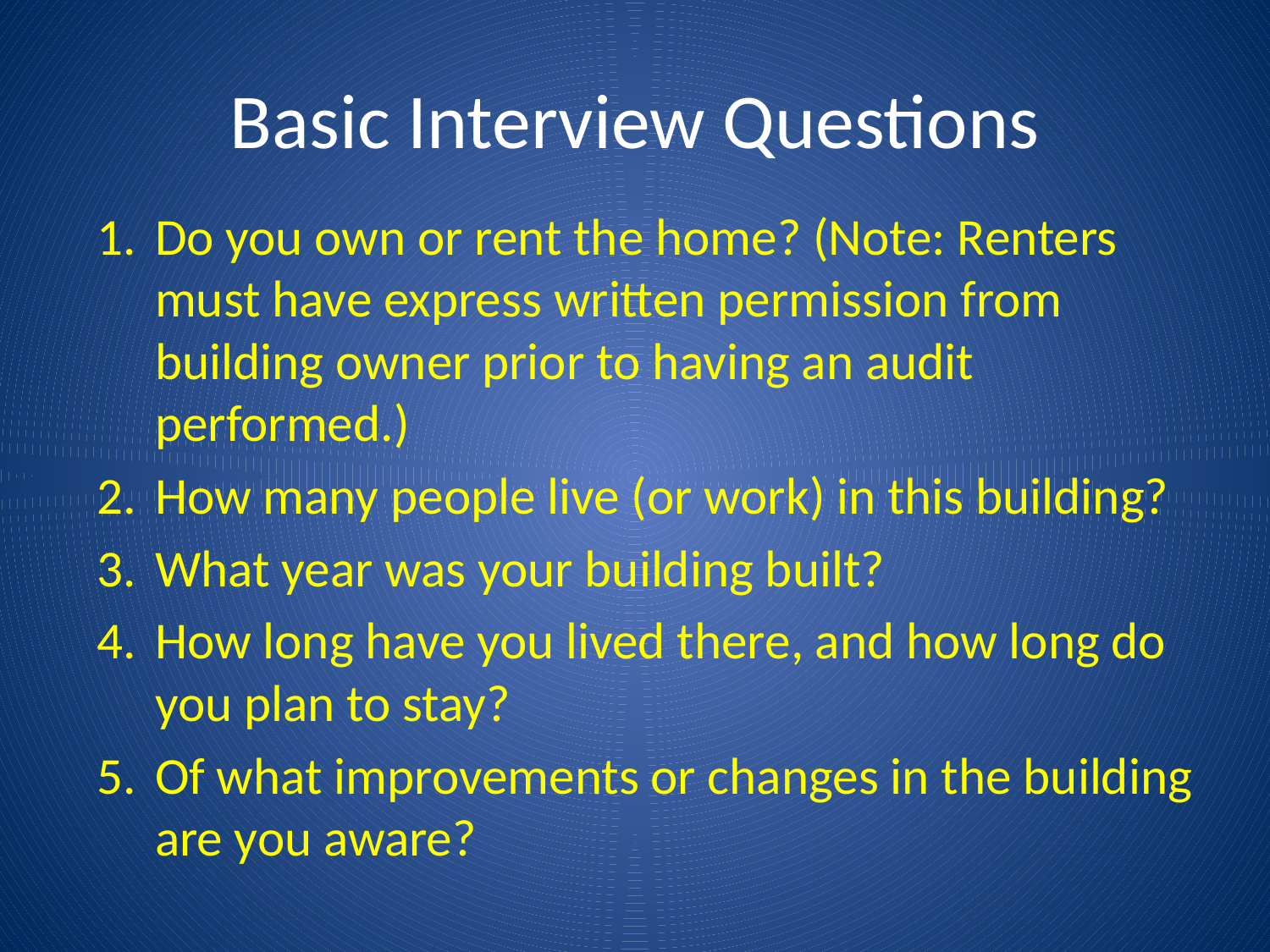

# Basic Interview Questions
Do you own or rent the home? (Note: Renters must have express written permission from building owner prior to having an audit performed.)
How many people live (or work) in this building?
What year was your building built?
How long have you lived there, and how long do you plan to stay?
Of what improvements or changes in the building are you aware?